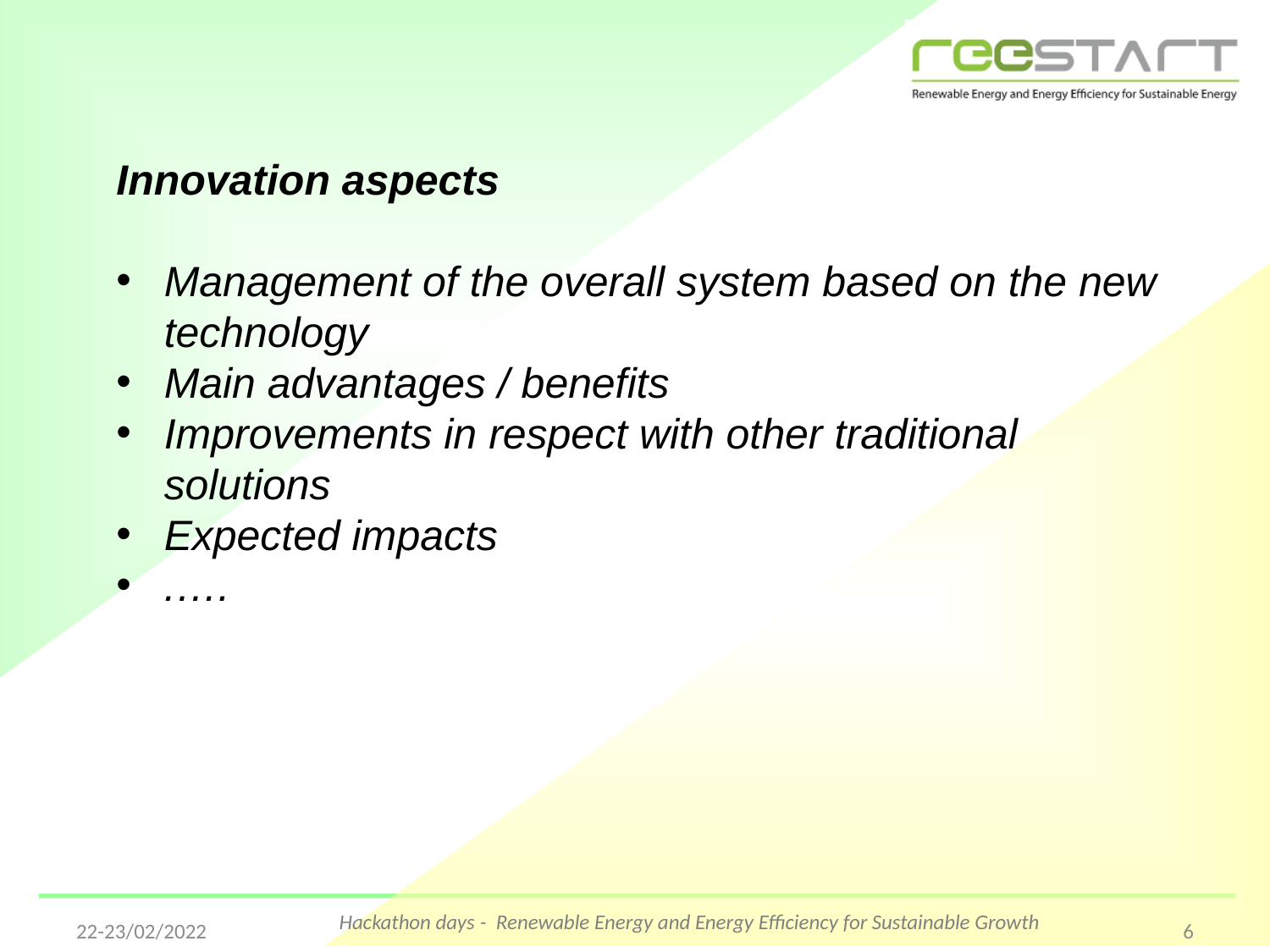

Innovation aspects

Management of the overall system based on the new technology
Main advantages / benefits
Improvements in respect with other traditional solutions
Expected impacts
.….

Hackathon days -  Renewable Energy and Energy Efficiency for Sustainable Growth
22-23/02/2022
6